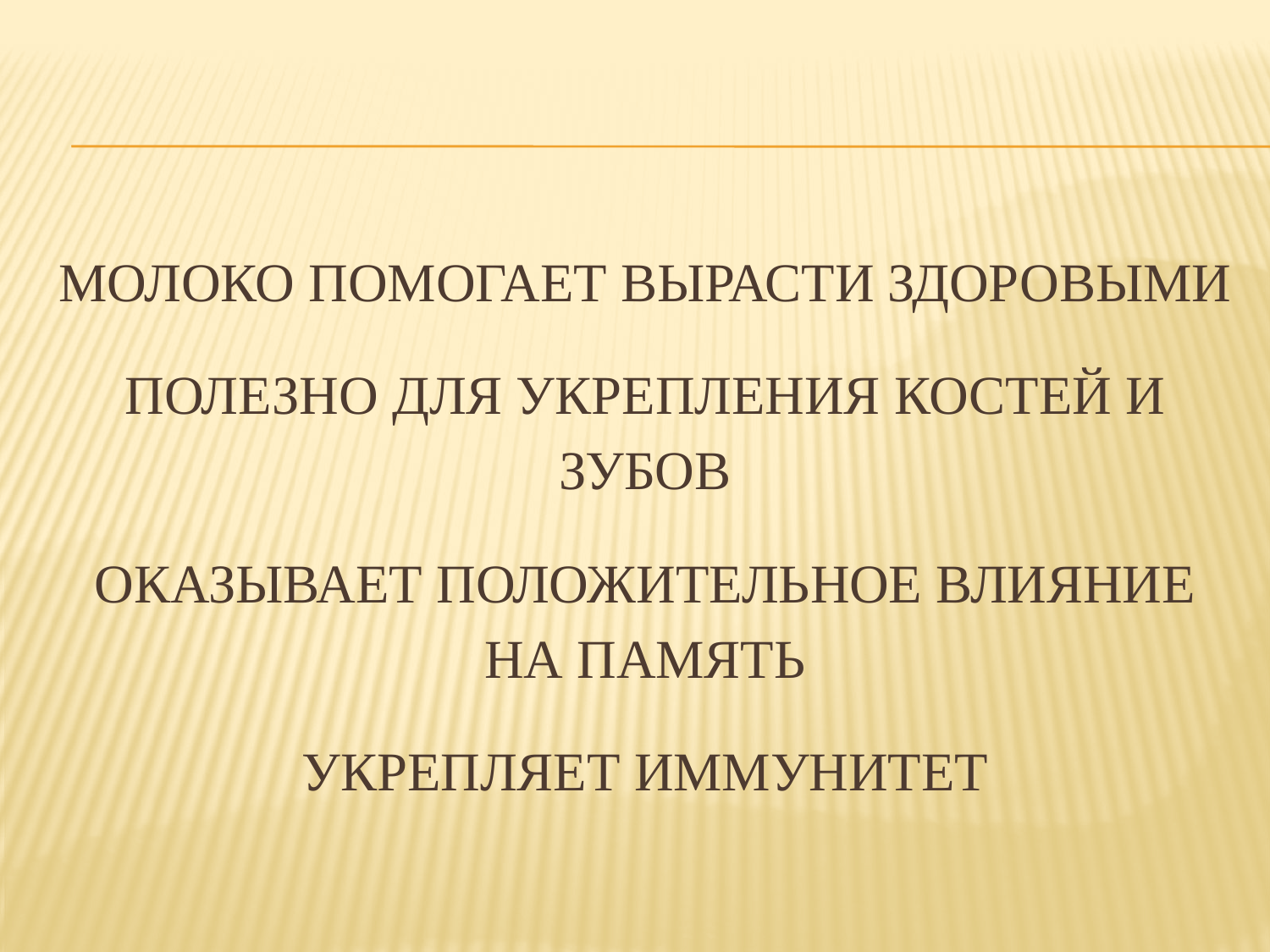

# Молоко помогает вырасти здоровыми полезно для укрепления костей и зубов оказывает положительное влияние на память укрепляет иммунитет